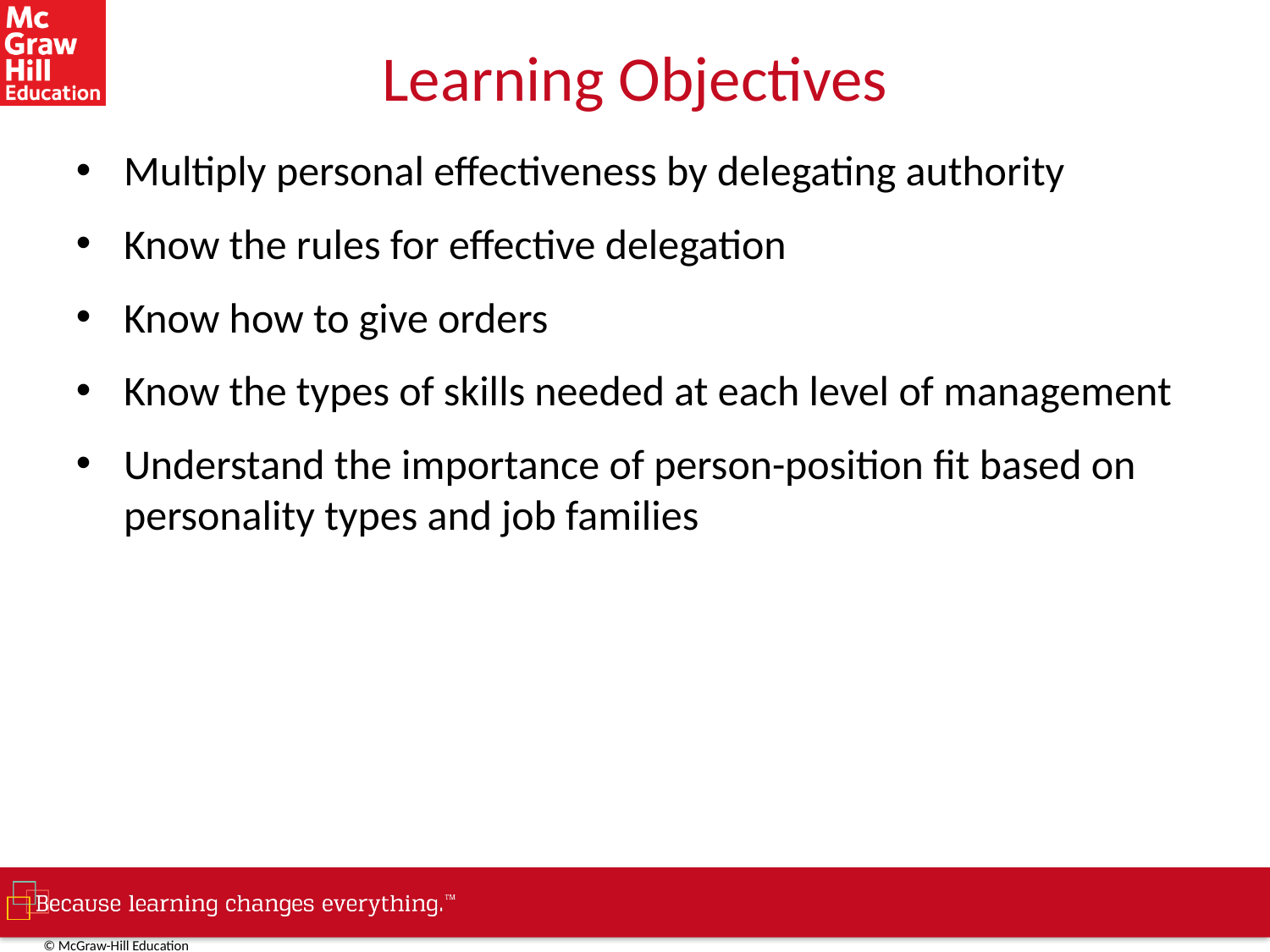

# Learning Objectives
Multiply personal effectiveness by delegating authority
Know the rules for effective delegation
Know how to give orders
Know the types of skills needed at each level of management
Understand the importance of person-position fit based on personality types and job families